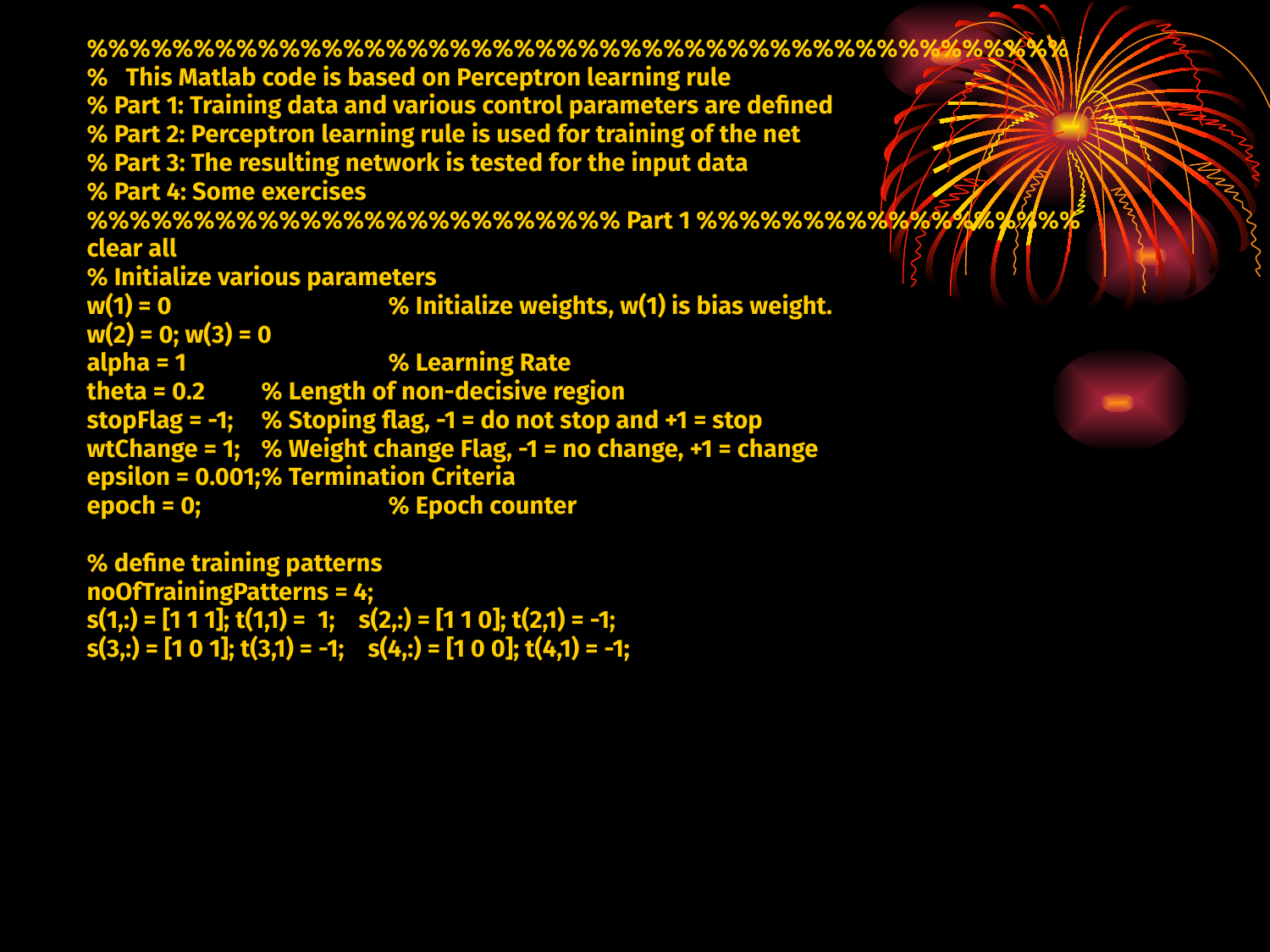

%%%%%%%%%%%%%%%%%%%%%%%%%%%%%%%%%%%%%%%%%%%%%%
%   This Matlab code is based on Perceptron learning rule
% Part 1: Training data and various control parameters are defined
% Part 2: Perceptron learning rule is used for training of the net
% Part 3: The resulting network is tested for the input data
% Part 4: Some exercises
%%%%%%%%%%%%%%%%%%%%%%%%% Part 1 %%%%%%%%%%%%%%%%%%
clear all
% Initialize various parameters
w(1) = 0		% Initialize weights, w(1) is bias weight.
w(2) = 0; w(3) = 0
alpha = 1		% Learning Rate
theta = 0.2	% Length of non-decisive region
stopFlag = -1;	% Stoping flag, -1 = do not stop and +1 = stop
wtChange = 1;	% Weight change Flag, -1 = no change, +1 = change
epsilon = 0.001;	% Termination Criteria
epoch = 0;		% Epoch counter

% define training patterns
noOfTrainingPatterns = 4;
s(1,:) = [1 1 1]; t(1,1) =  1;    s(2,:) = [1 1 0]; t(2,1) = -1;
s(3,:) = [1 0 1]; t(3,1) = -1;    s(4,:) = [1 0 0]; t(4,1) = -1;